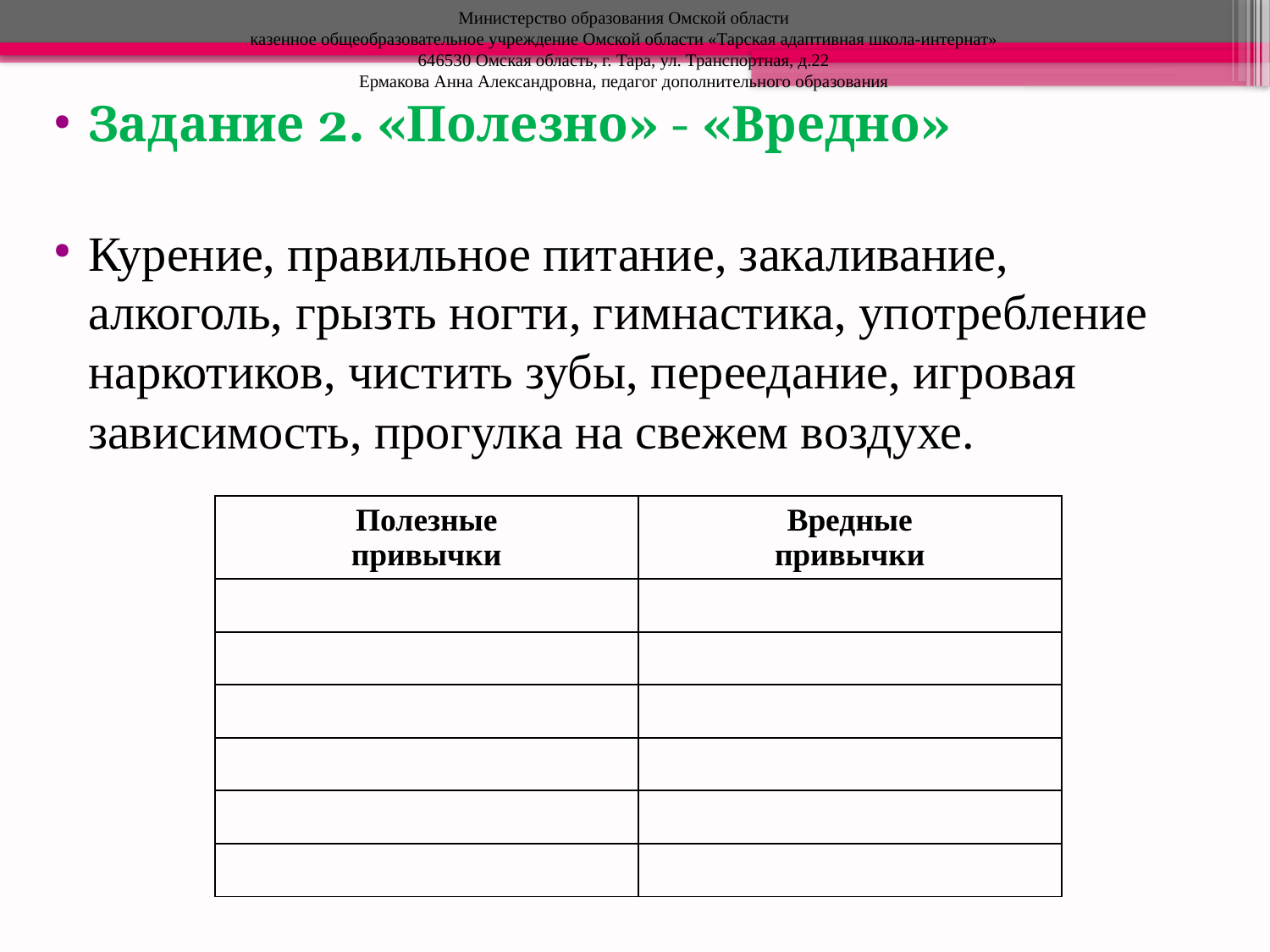

Министерство образования Омской области
казенное общеобразовательное учреждение Омской области «Тарская адаптивная школа-интернат»
646530 Омская область, г. Тара, ул. Транспортная, д.22
Ермакова Анна Александровна, педагог дополнительного образования
Задание 2. «Полезно» - «Вредно»

Курение, правильное питание, закаливание, алкоголь, грызть ногти, гимнастика, употребление наркотиков, чистить зубы, переедание, игровая зависимость, прогулка на свежем воздухе.

| Полезные привычки | Вредные привычки |
| --- | --- |
|  |  |
|  |  |
|  |  |
|  |  |
|  |  |
|  |  |